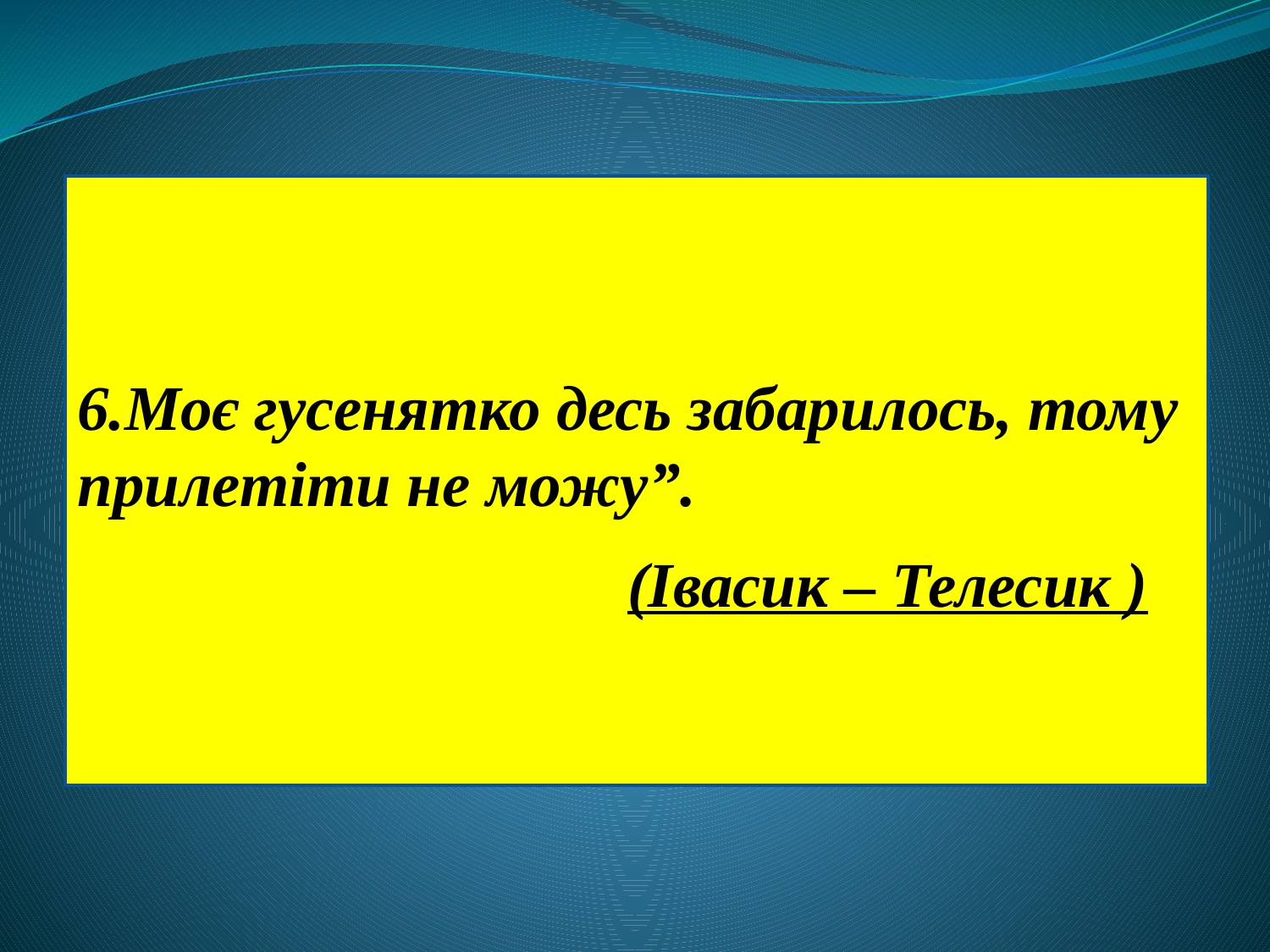

6.Моє гусенятко десь забарилось, тому прилетіти не можу”.
(Івасик – Телесик )